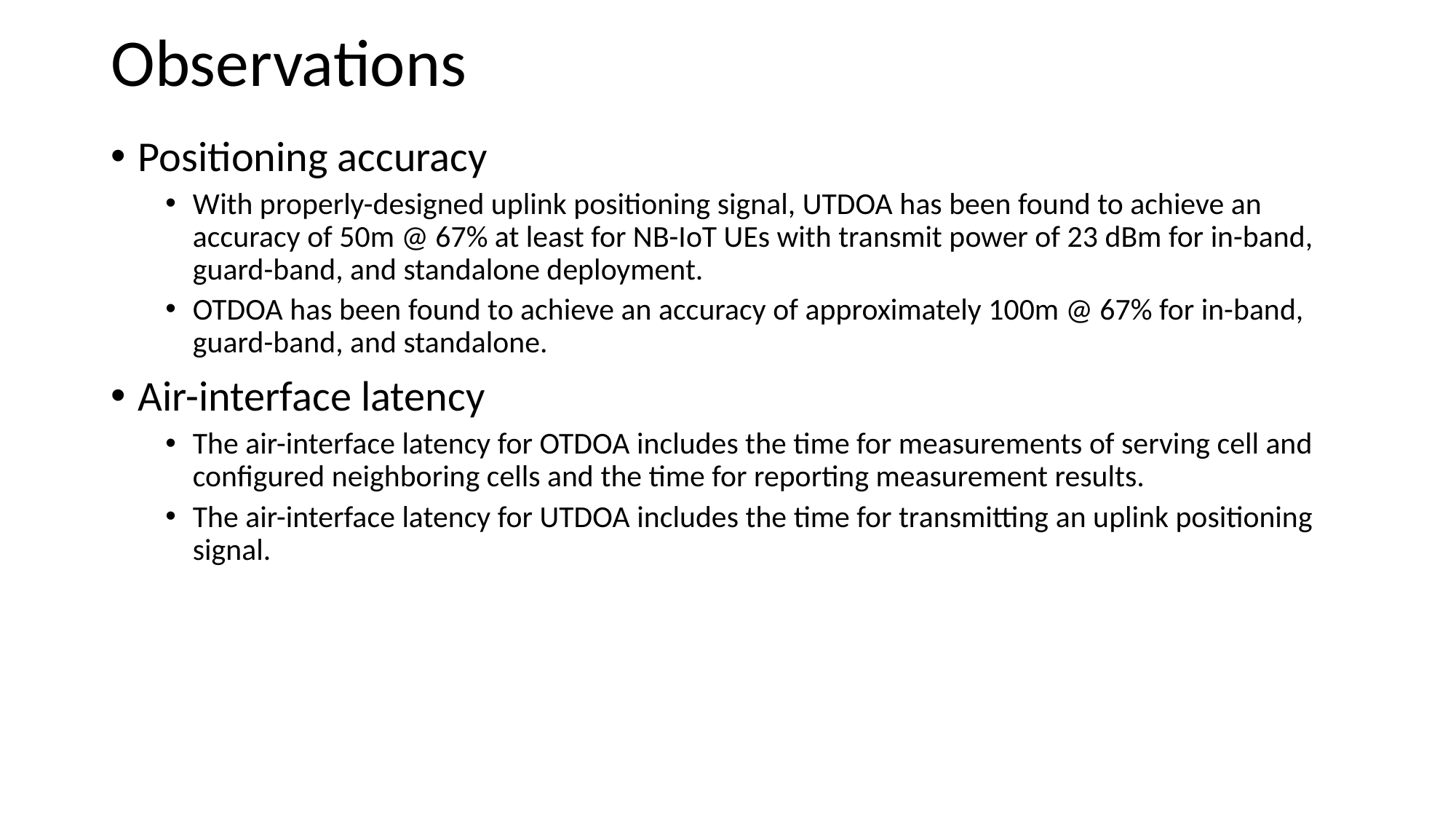

# Observations
Positioning accuracy
With properly-designed uplink positioning signal, UTDOA has been found to achieve an accuracy of 50m @ 67% at least for NB-IoT UEs with transmit power of 23 dBm for in-band, guard-band, and standalone deployment.
OTDOA has been found to achieve an accuracy of approximately 100m @ 67% for in-band, guard-band, and standalone.
Air-interface latency
The air-interface latency for OTDOA includes the time for measurements of serving cell and configured neighboring cells and the time for reporting measurement results.
The air-interface latency for UTDOA includes the time for transmitting an uplink positioning signal.